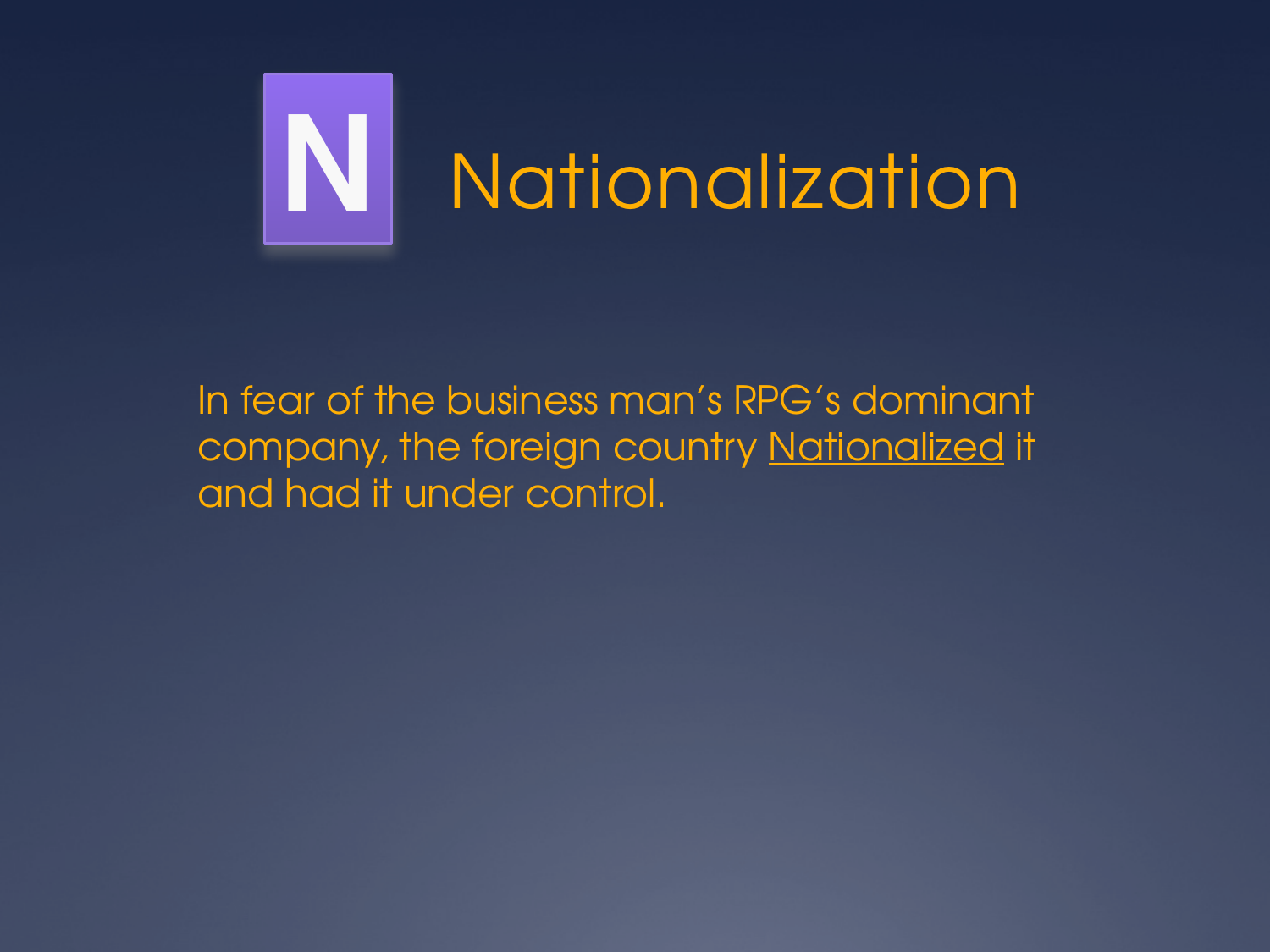

N
# Nationalization

	In fear of the business man’s RPG’s dominant company, the foreign country Nationalized it and had it under control.